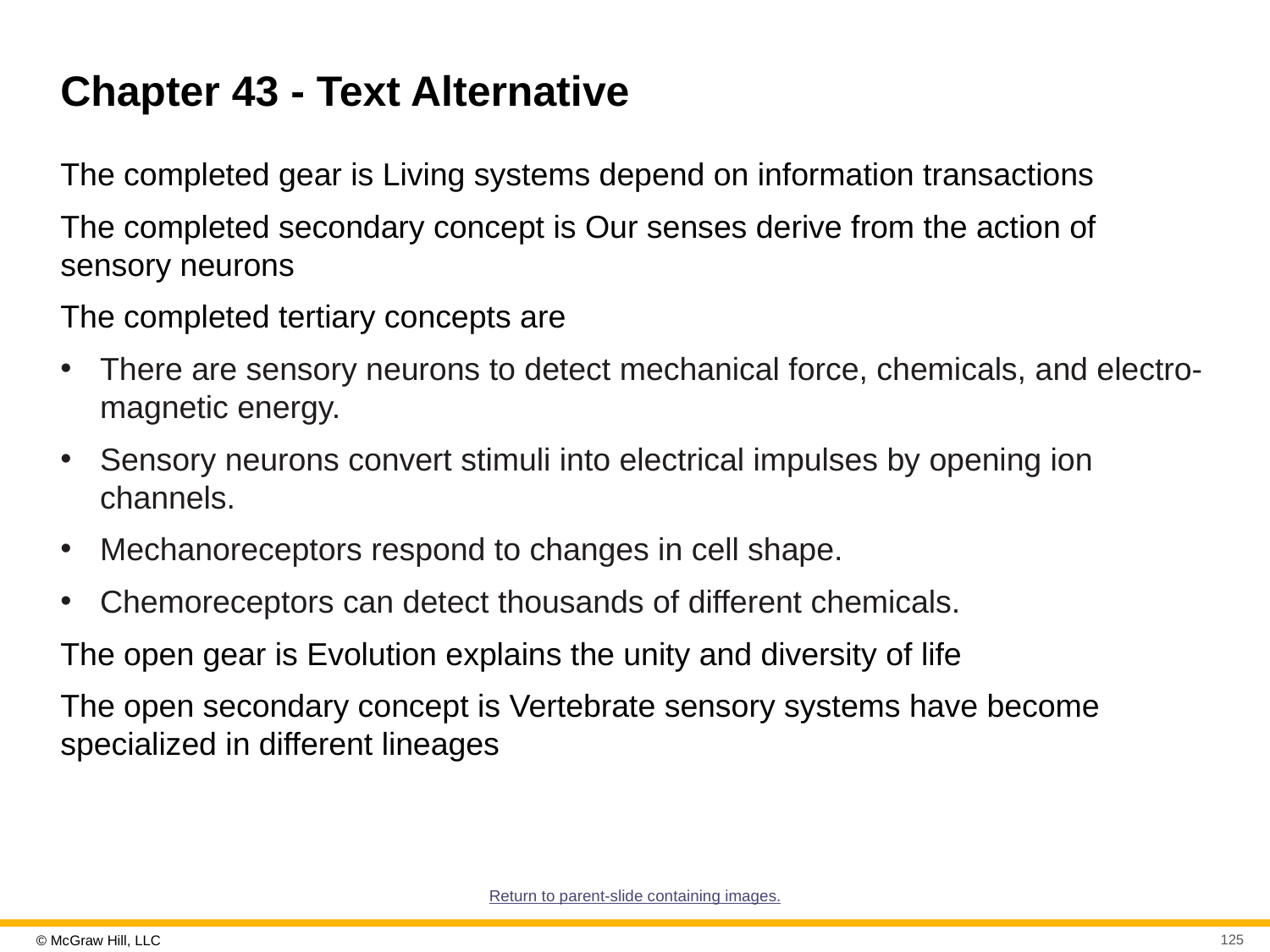

# Chapter 43 - Text Alternative
The completed gear is Living systems depend on information transactions
The completed secondary concept is Our senses derive from the action of sensory neurons
The completed tertiary concepts are
There are sensory neurons to detect mechanical force, chemicals, and electro- magnetic energy.
Sensory neurons convert stimuli into electrical impulses by opening ion channels.
Mechanoreceptors respond to changes in cell shape.
Chemoreceptors can detect thousands of different chemicals.
The open gear is Evolution explains the unity and diversity of life
The open secondary concept is Vertebrate sensory systems have become specialized in different lineages
Return to parent-slide containing images.
125